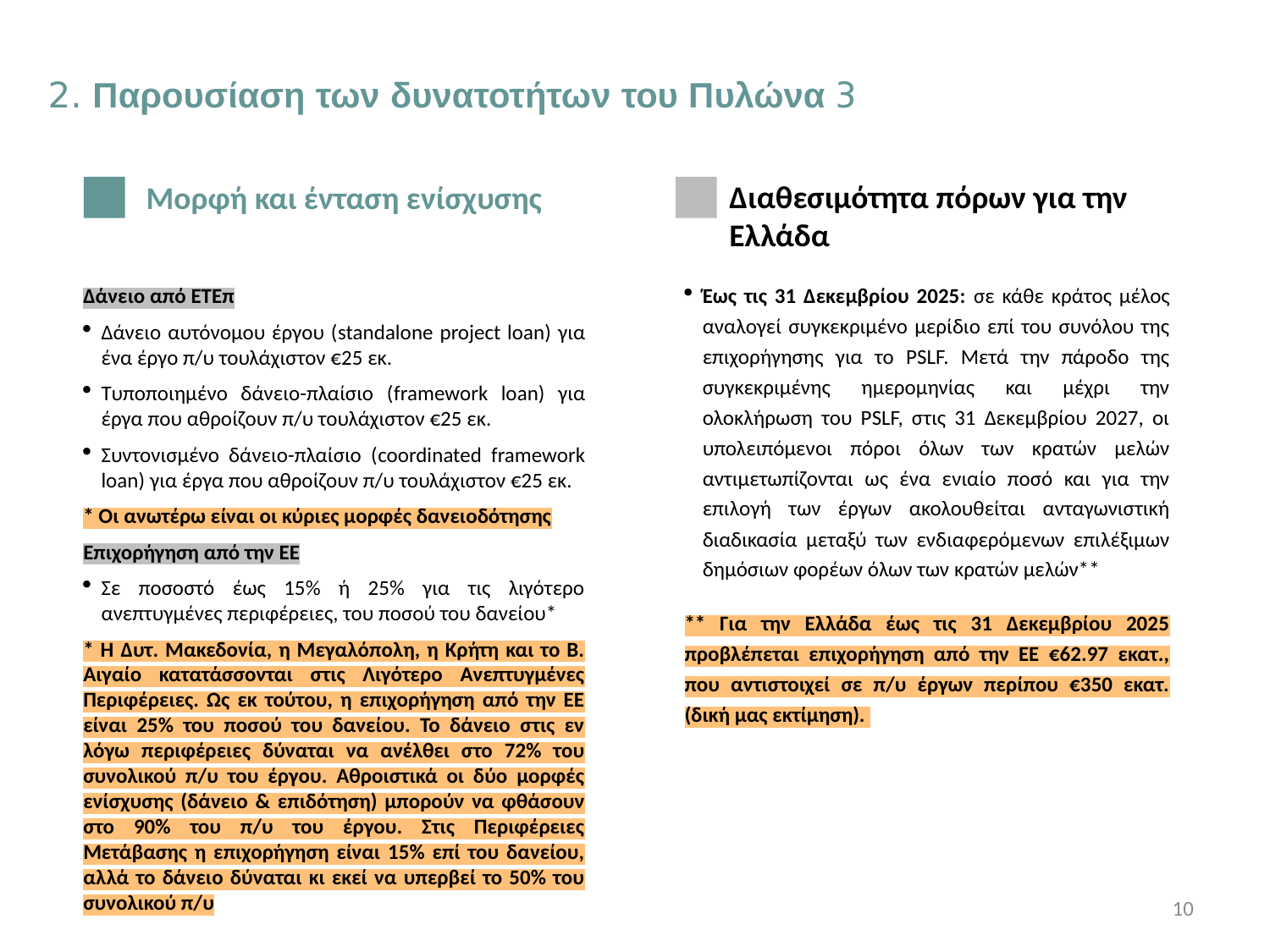

2. Παρουσίαση των δυνατοτήτων του Πυλώνα 3
Διαθεσιμότητα πόρων για την Ελλάδα
Μορφή και ένταση ενίσχυσης

Έως τις 31 Δεκεμβρίου 2025: σε κάθε κράτος μέλος αναλογεί συγκεκριμένο μερίδιο επί του συνόλου της επιχορήγησης για το PSLF. Μετά την πάροδο της συγκεκριμένης ημερομηνίας και μέχρι την ολοκλήρωση του PSLF, στις 31 Δεκεμβρίου 2027, οι υπολειπόμενοι πόροι όλων των κρατών μελών αντιμετωπίζονται ως ένα ενιαίο ποσό και για την επιλογή των έργων ακολουθείται ανταγωνιστική διαδικασία μεταξύ των ενδιαφερόμενων επιλέξιμων δημόσιων φορέων όλων των κρατών μελών**
** Για την Ελλάδα έως τις 31 Δεκεμβρίου 2025 προβλέπεται επιχορήγηση από την ΕΕ €62.97 εκατ., που αντιστοιχεί σε π/υ έργων περίπου €350 εκατ. (δική μας εκτίμηση).

Δάνειο από ΕΤΕπ
Δάνειο αυτόνομου έργου (standalone project loan) για ένα έργο π/υ τουλάχιστον €25 εκ.
Τυποποιημένο δάνειο-πλαίσιο (framework loan) για έργα που αθροίζουν π/υ τουλάχιστον €25 εκ.
Συντονισμένο δάνειο-πλαίσιο (coordinated framework loan) για έργα που αθροίζουν π/υ τουλάχιστον €25 εκ.
* Οι ανωτέρω είναι οι κύριες μορφές δανειοδότησης
Επιχορήγηση από την ΕΕ
Σε ποσοστό έως 15% ή 25% για τις λιγότερο ανεπτυγμένες περιφέρειες, του ποσού του δανείου*
* Η Δυτ. Μακεδονία, η Μεγαλόπολη, η Κρήτη και το Β. Αιγαίο κατατάσσονται στις Λιγότερο Ανεπτυγμένες Περιφέρειες. Ως εκ τούτου, η επιχορήγηση από την ΕΕ είναι 25% του ποσού του δανείου. Το δάνειο στις εν λόγω περιφέρειες δύναται να ανέλθει στο 72% του συνολικού π/υ του έργου. Αθροιστικά οι δύο μορφές ενίσχυσης (δάνειο & επιδότηση) μπορούν να φθάσουν στο 90% του π/υ του έργου. Στις Περιφέρειες Μετάβασης η επιχορήγηση είναι 15% επί του δανείου, αλλά το δάνειο δύναται κι εκεί να υπερβεί το 50% του συνολικού π/υ
10